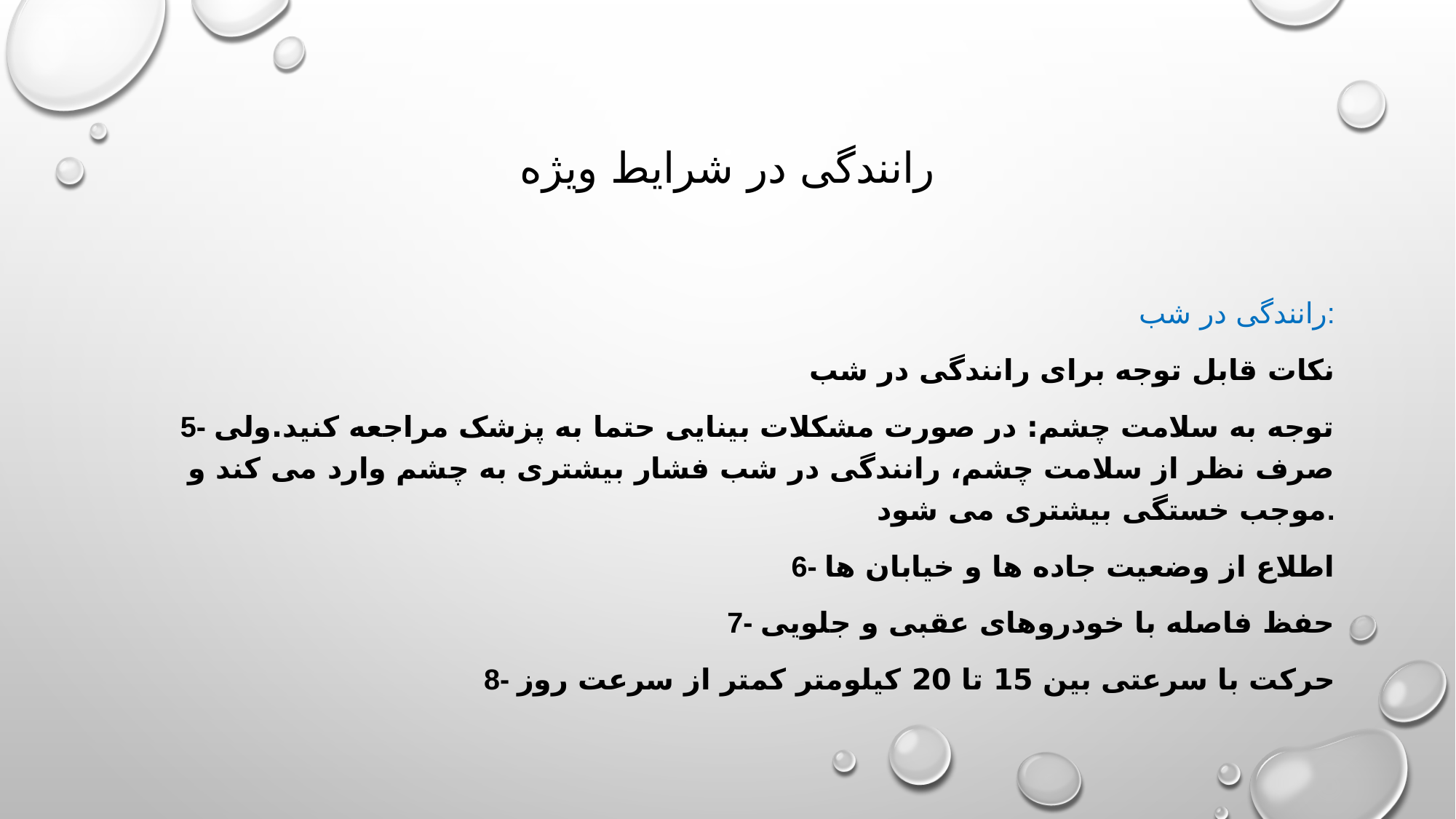

# رانندگی در شرایط ویژه
رانندگی در شب:
نکات قابل توجه برای رانندگی در شب
5- توجه به سلامت چشم: در صورت مشکلات بینایی حتما به پزشک مراجعه کنید.ولی صرف نظر از سلامت چشم، رانندگی در شب فشار بیشتری به چشم وارد می کند و موجب خستگی بیشتری می شود.
6- اطلاع از وضعیت جاده ها و خیابان ها
7- حفظ فاصله با خودروهای عقبی و جلویی
8- حرکت با سرعتی بین 15 تا 20 کیلومتر کمتر از سرعت روز